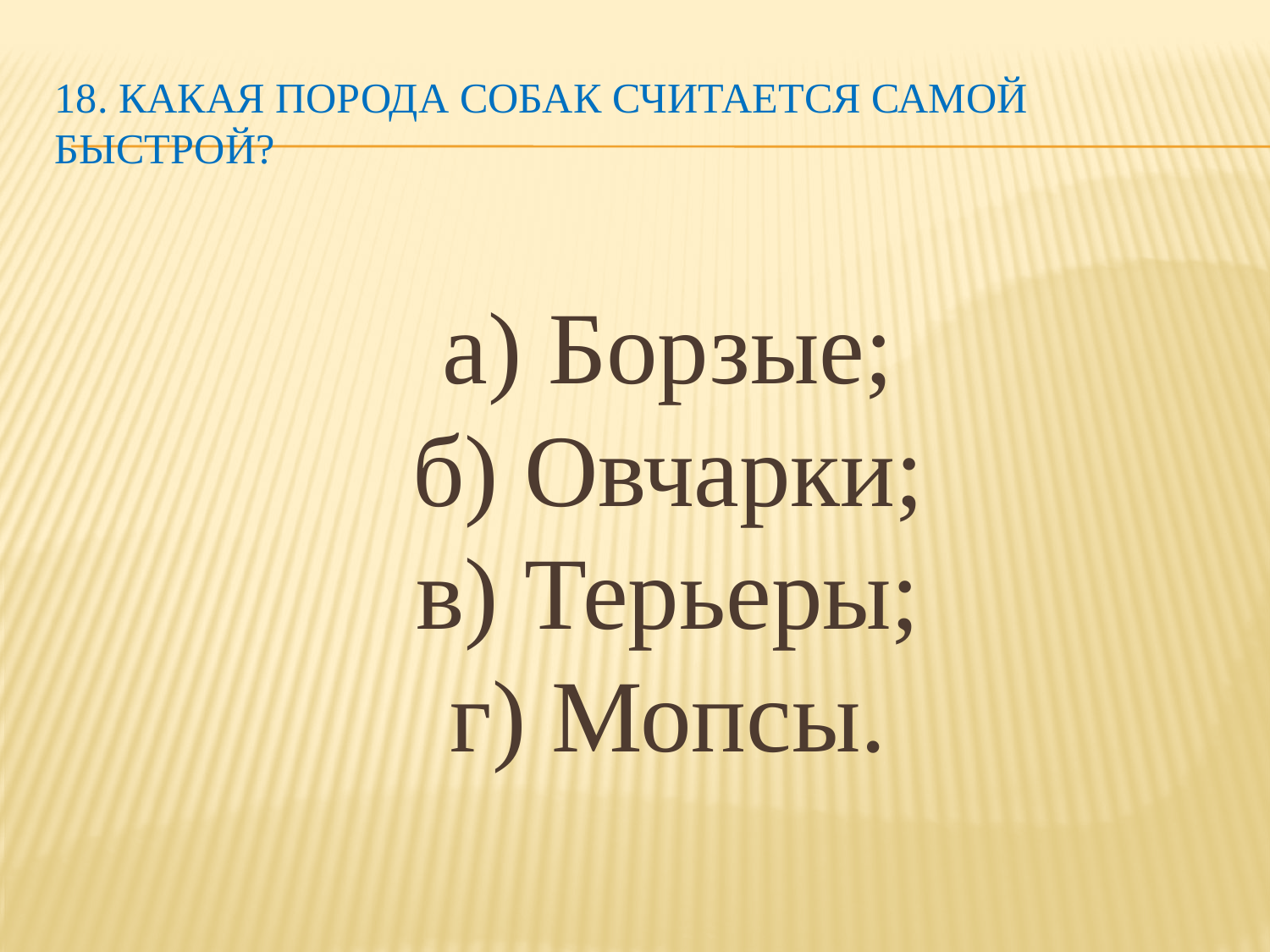

# 18. Какая порода собак считается самой быстрой?
а) Борзые;
б) Овчарки;
в) Терьеры;
г) Мопсы.